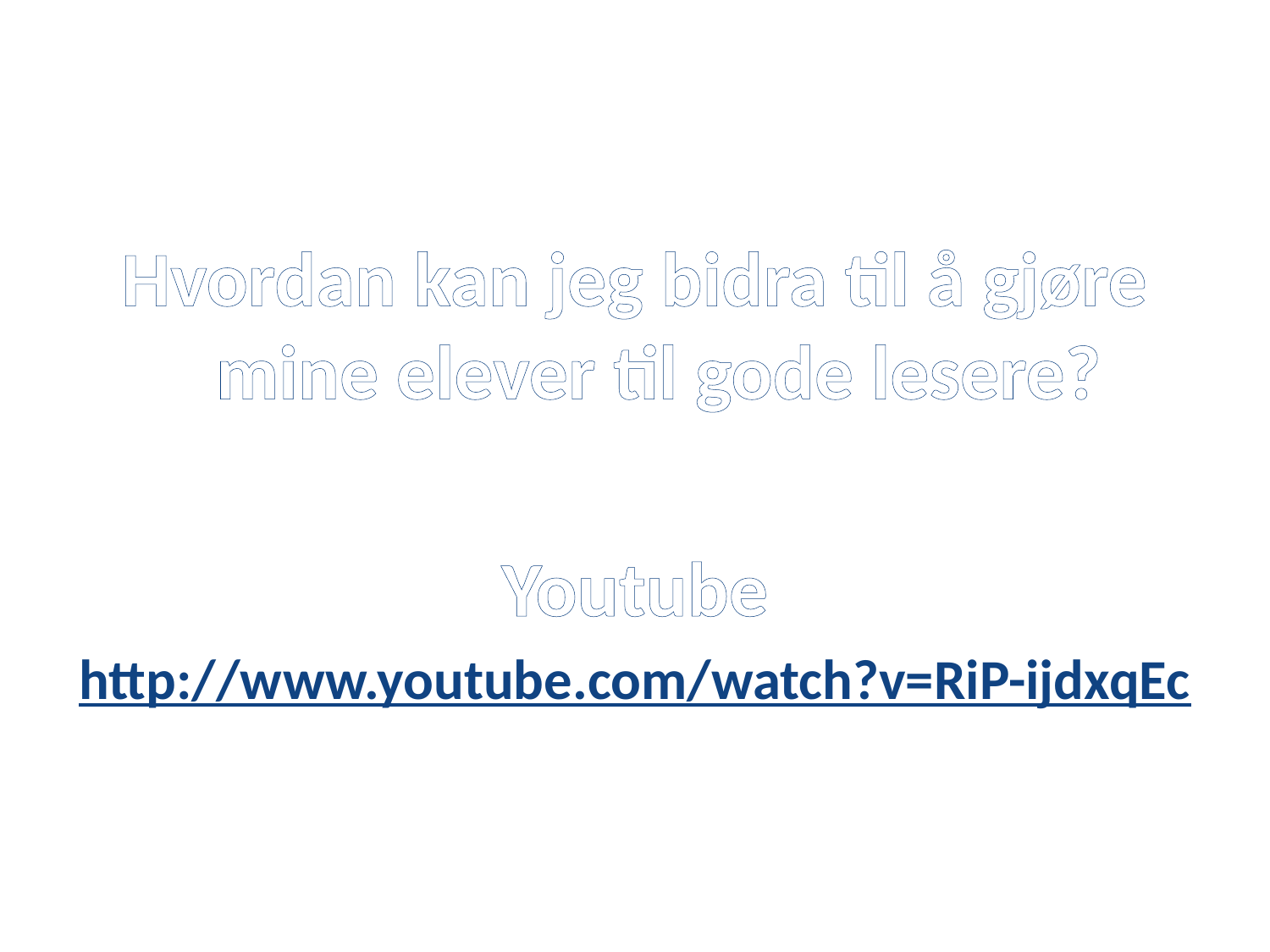

# Grunnleggende ferdighet: Lesing
Hvordan kan jeg bidra til å gjøre mine elever til gode lesere?

Youtube
http://www.youtube.com/watch?v=RiP-ijdxqEc